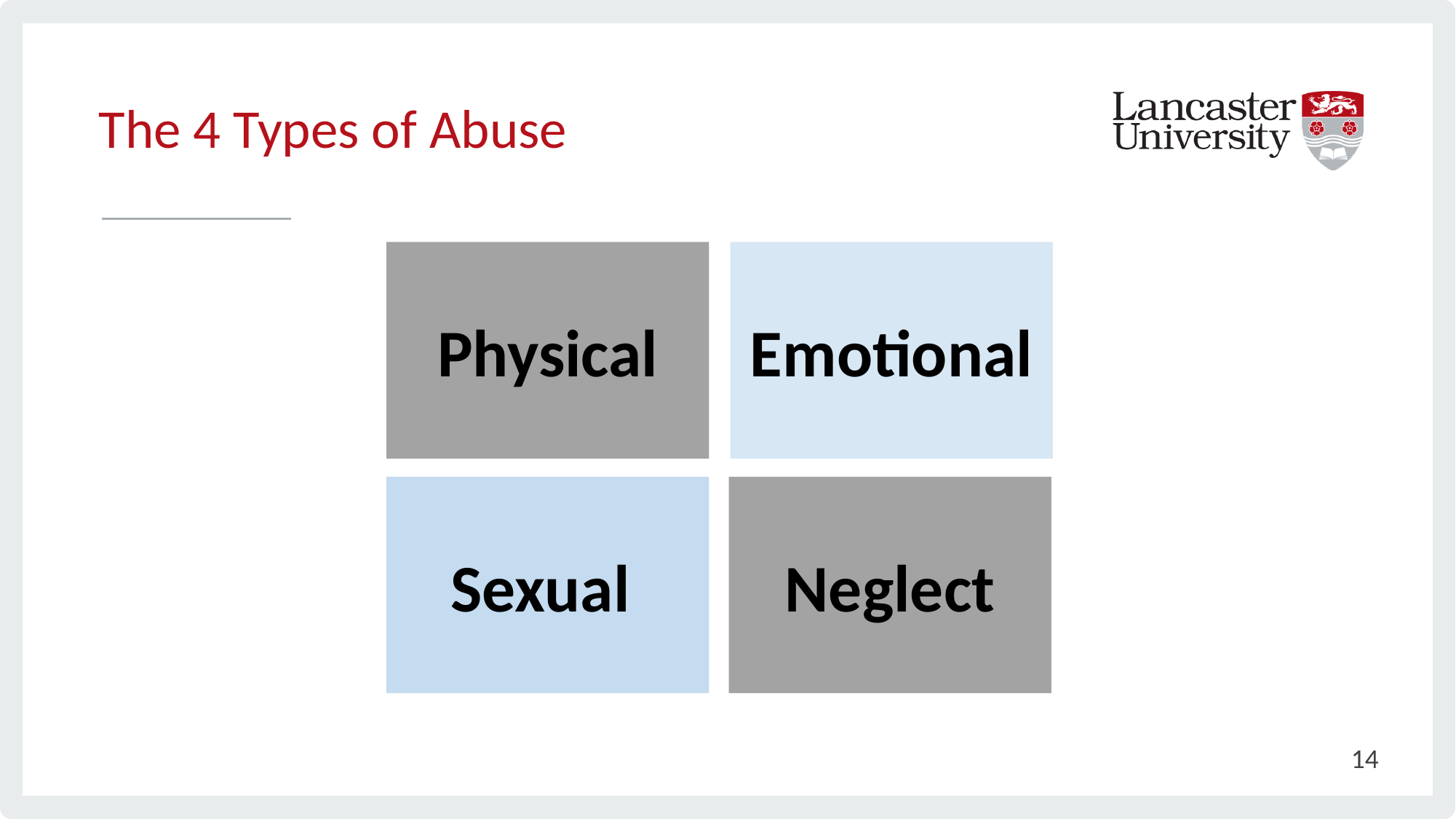

# The 4 Types of Abuse
Physical
Emotional
Sexual
Neglect
14